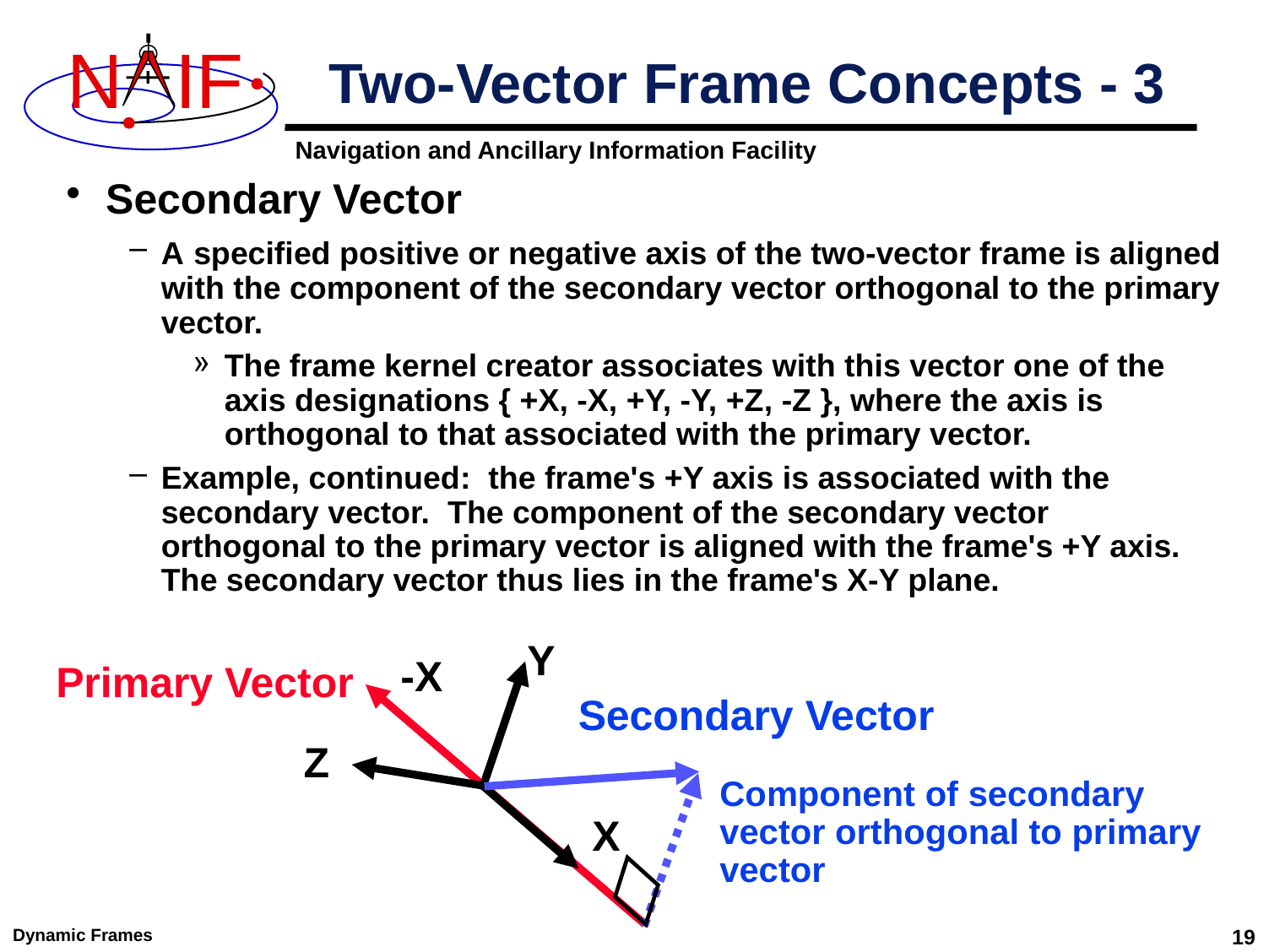

# Two-Vector Frame Concepts - 3
Secondary Vector
A specified positive or negative axis of the two-vector frame is aligned with the component of the secondary vector orthogonal to the primary vector.
The frame kernel creator associates with this vector one of the axis designations { +X, -X, +Y, -Y, +Z, -Z }, where the axis is orthogonal to that associated with the primary vector.
Example, continued:  the frame's +Y axis is associated with the secondary vector.  The component of the secondary vector orthogonal to the primary vector is aligned with the frame's +Y axis.  The secondary vector thus lies in the frame's X-Y plane.
Y
-X
Primary Vector

Secondary Vector
Z

Component of secondary vector orthogonal to primary vector

X

Dynamic Frames
19